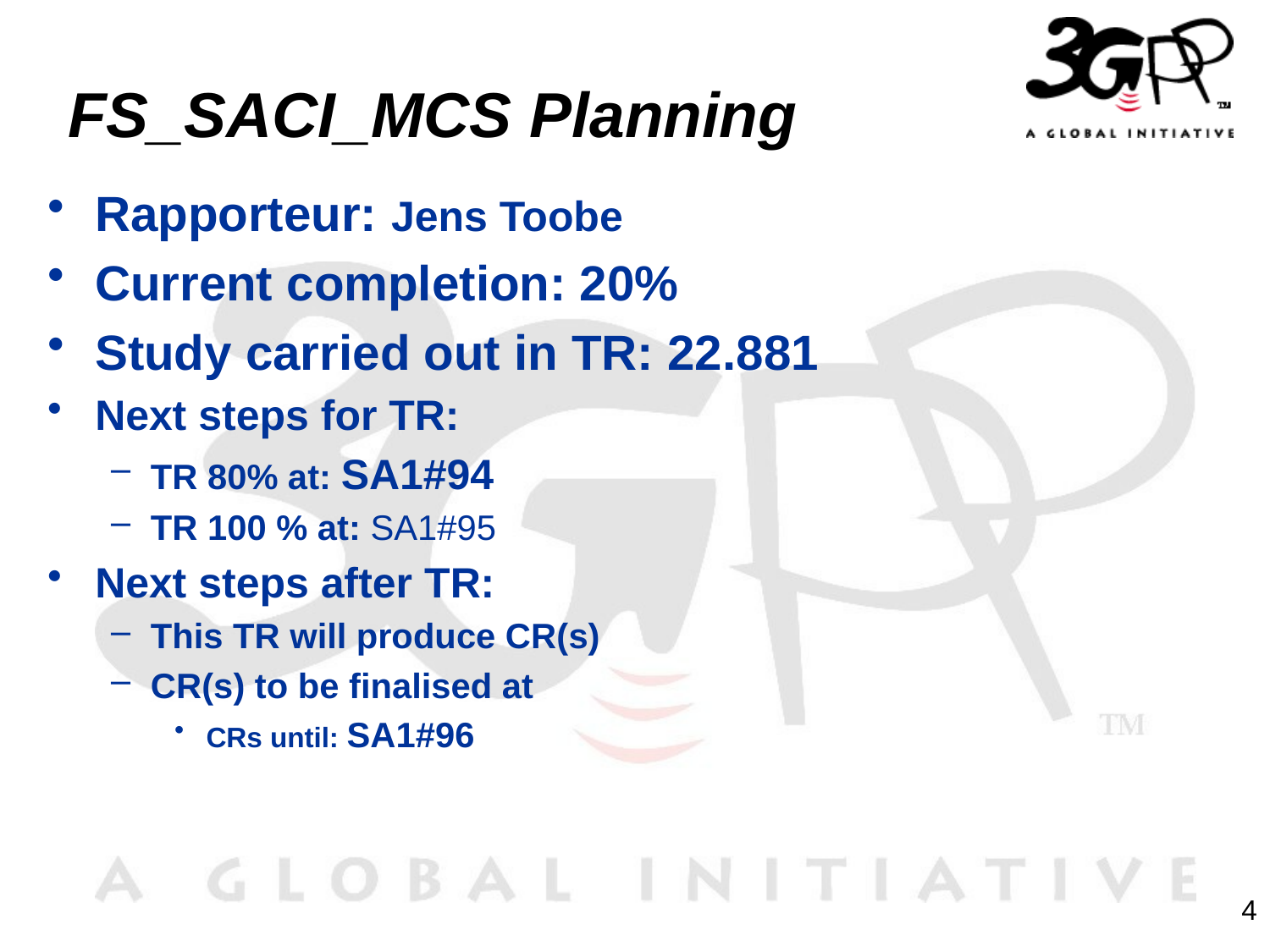

# FS_SACI_MCS Planning
Rapporteur: Jens Toobe
Current completion: 20%
Study carried out in TR: 22.881
Next steps for TR:
TR 80% at: SA1#94
TR 100 % at: SA1#95
Next steps after TR:
This TR will produce CR(s)
CR(s) to be finalised at
CRs until: SA1#96

4